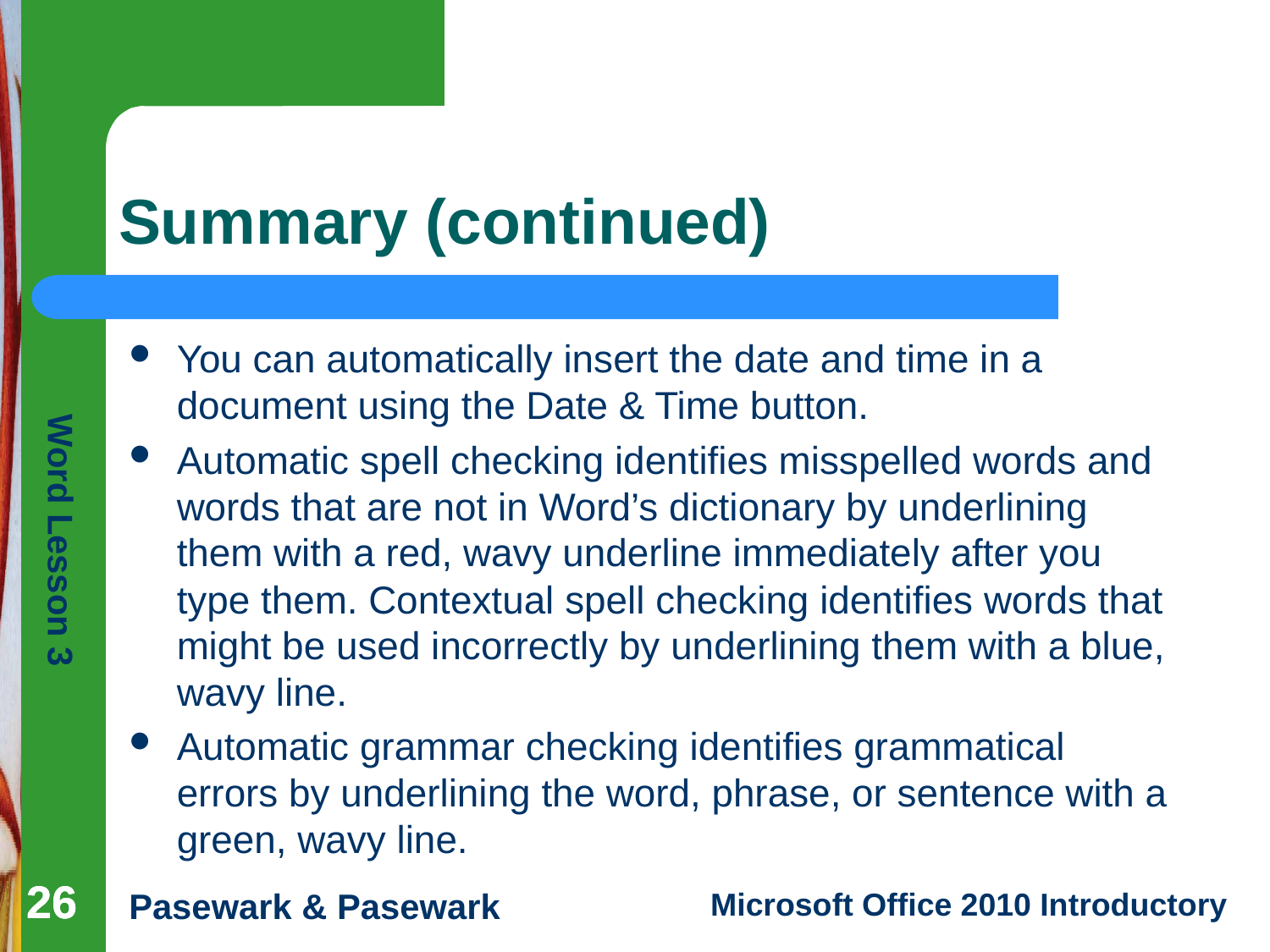

# Summary (continued)
You can automatically insert the date and time in a document using the Date & Time button.
Automatic spell checking identifies misspelled words and words that are not in Word’s dictionary by underlining them with a red, wavy underline immediately after you type them. Contextual spell checking identifies words that might be used incorrectly by underlining them with a blue, wavy line.
Automatic grammar checking identifies grammatical errors by underlining the word, phrase, or sentence with a green, wavy line.

26
26
26